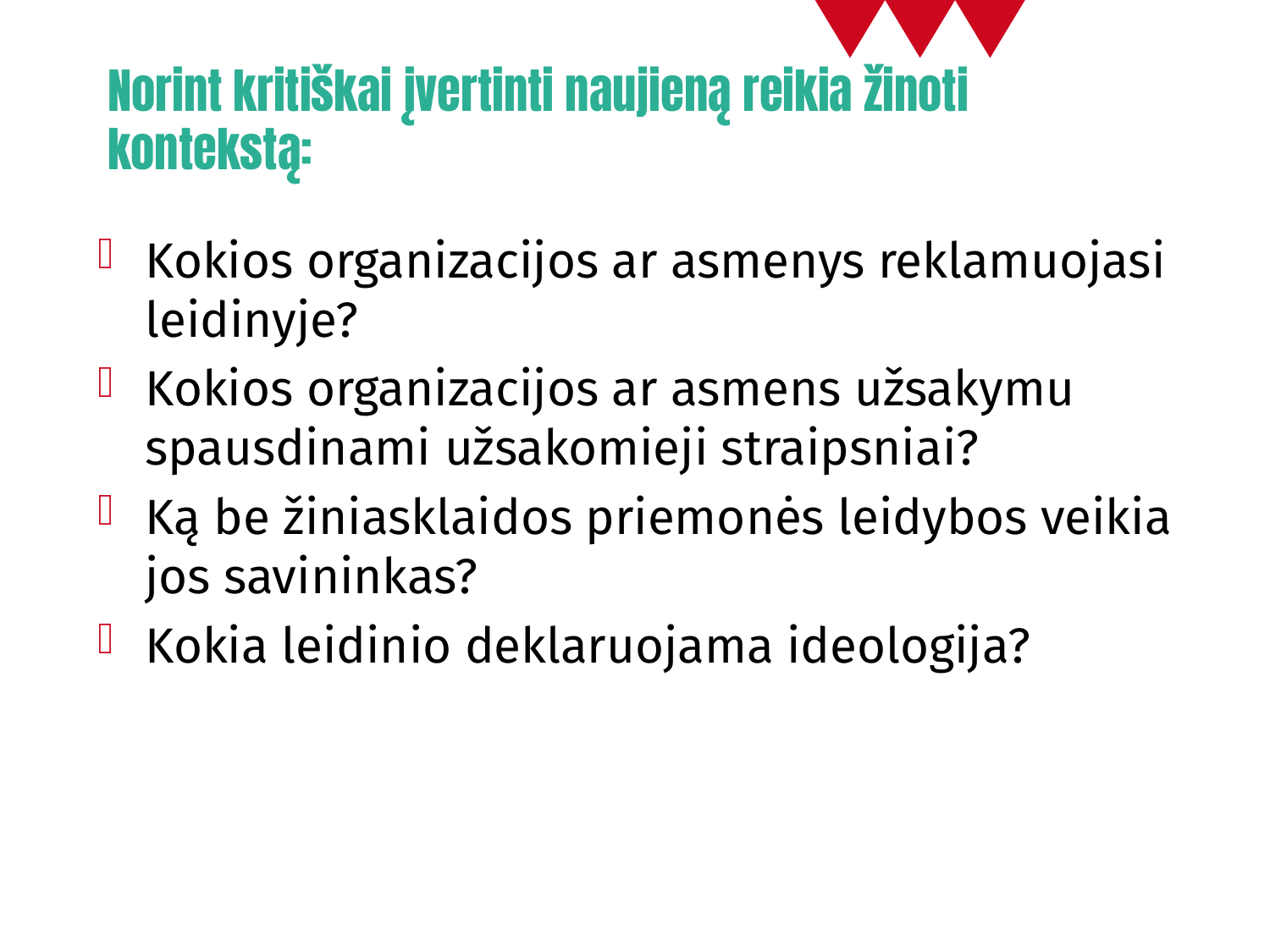

# Norint kritiškai įvertinti naujieną reikia žinoti kontekstą:
Kokios organizacijos ar asmenys reklamuojasi leidinyje?
Kokios organizacijos ar asmens užsakymu spausdinami užsakomieji straipsniai?
Ką be žiniasklaidos priemonės leidybos veikia jos savininkas?
Kokia leidinio deklaruojama ideologija?